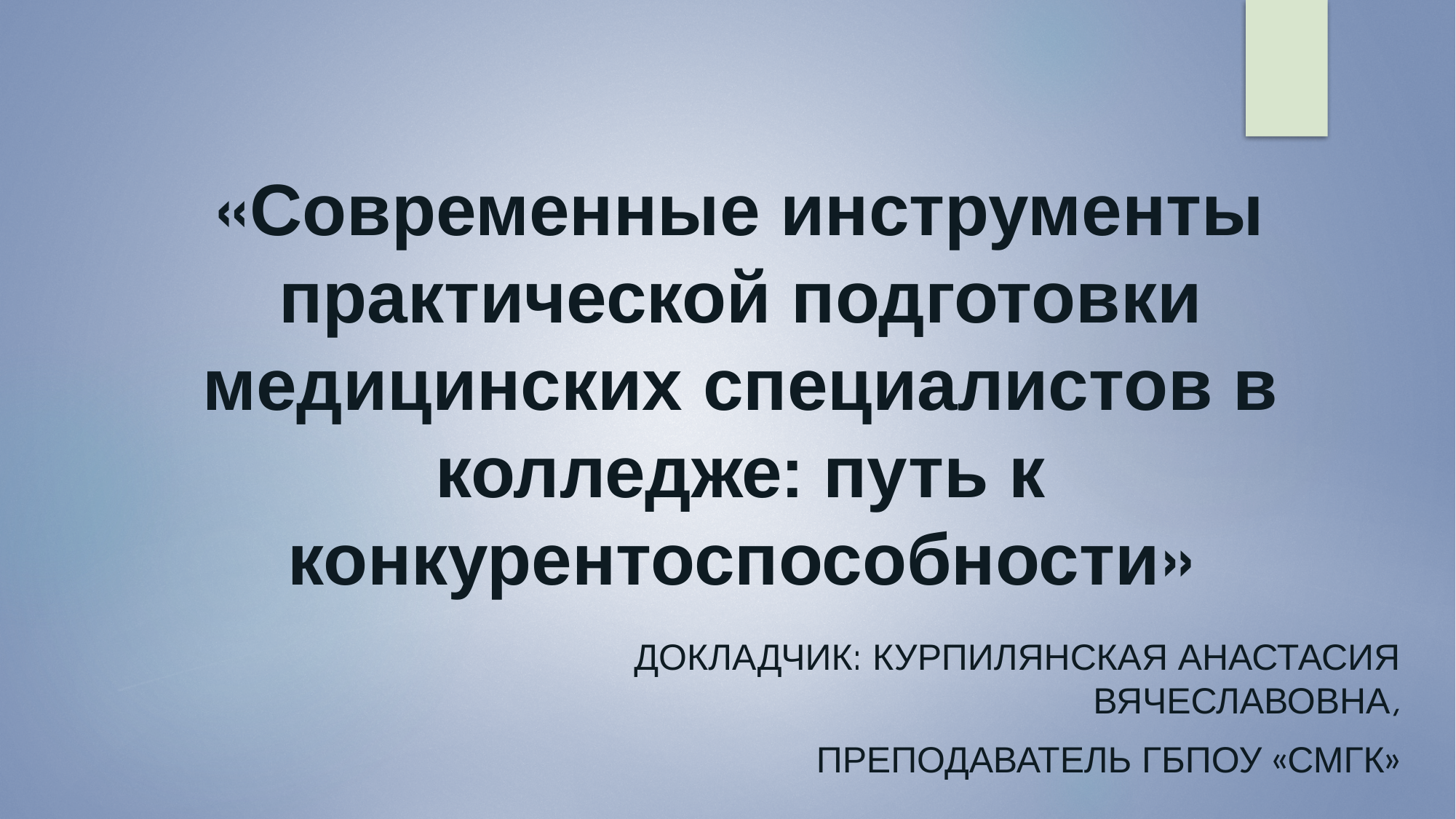

# «Современные инструменты практической подготовки медицинских специалистов в колледже: путь к конкурентоспособности»
Докладчик: Курпилянская Анастасия Вячеславовна,
Преподаватель ГБПОУ «СМГК»